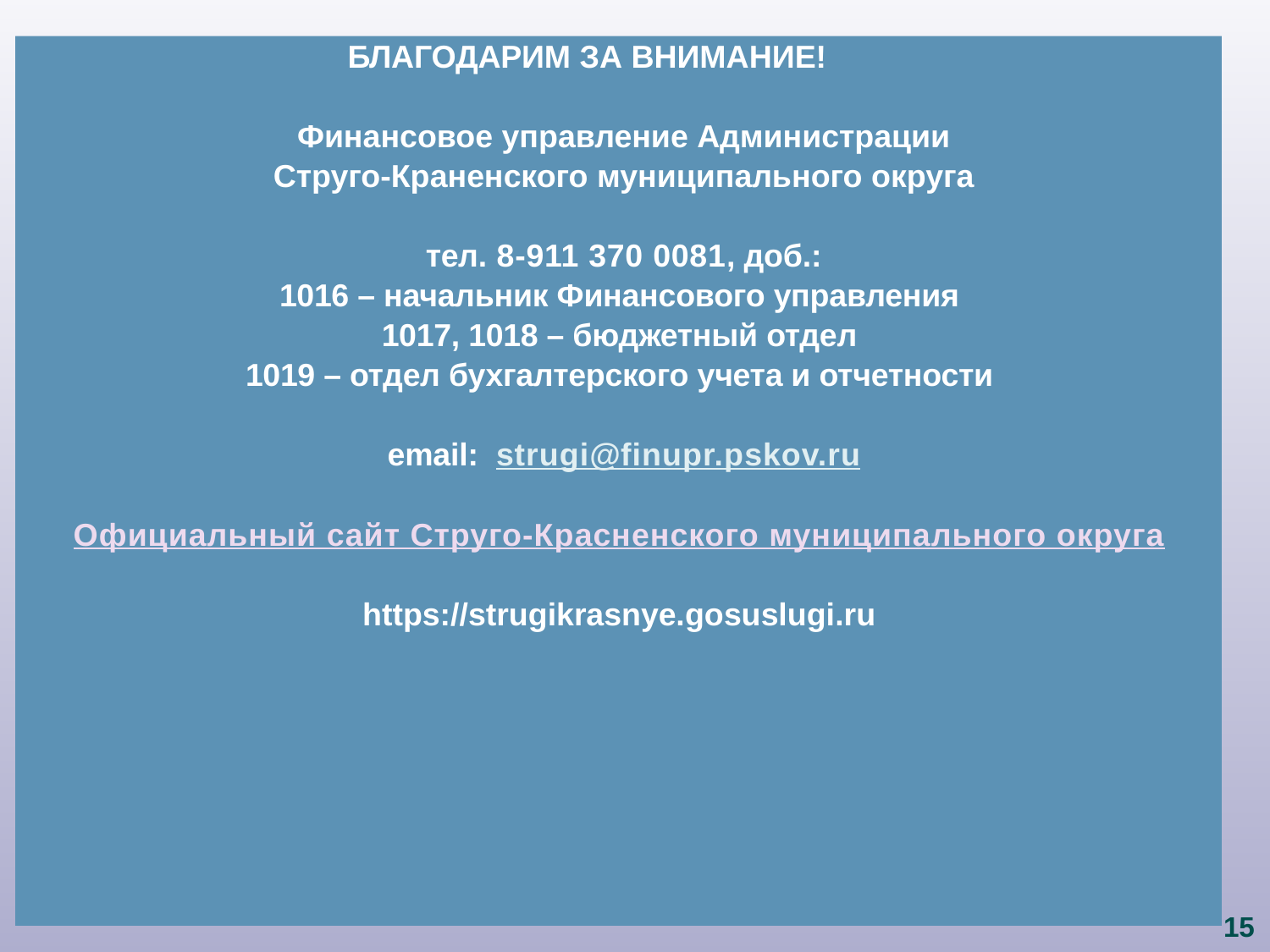

БЛАГОДАРИМ ЗА ВНИМАНИЕ!

 Финансовое управление Администрации
 Струго-Краненского муниципального округа

 тел. 8-911 370 0081, доб.:
1016 – начальник Финансового управления
1017, 1018 – бюджетный отдел
1019 – отдел бухгалтерского учета и отчетности

 email: strugi@finupr.pskov.ru

Официальный сайт Струго-Красненского муниципального округа

https://strugikrasnye.gosuslugi.ru
# ОТДЕЛЬНЫЕ ПОКАЗАТЕЛИ ИСПОЛНЕНИЯ БЮДЖЕТА РАЙОНА
15